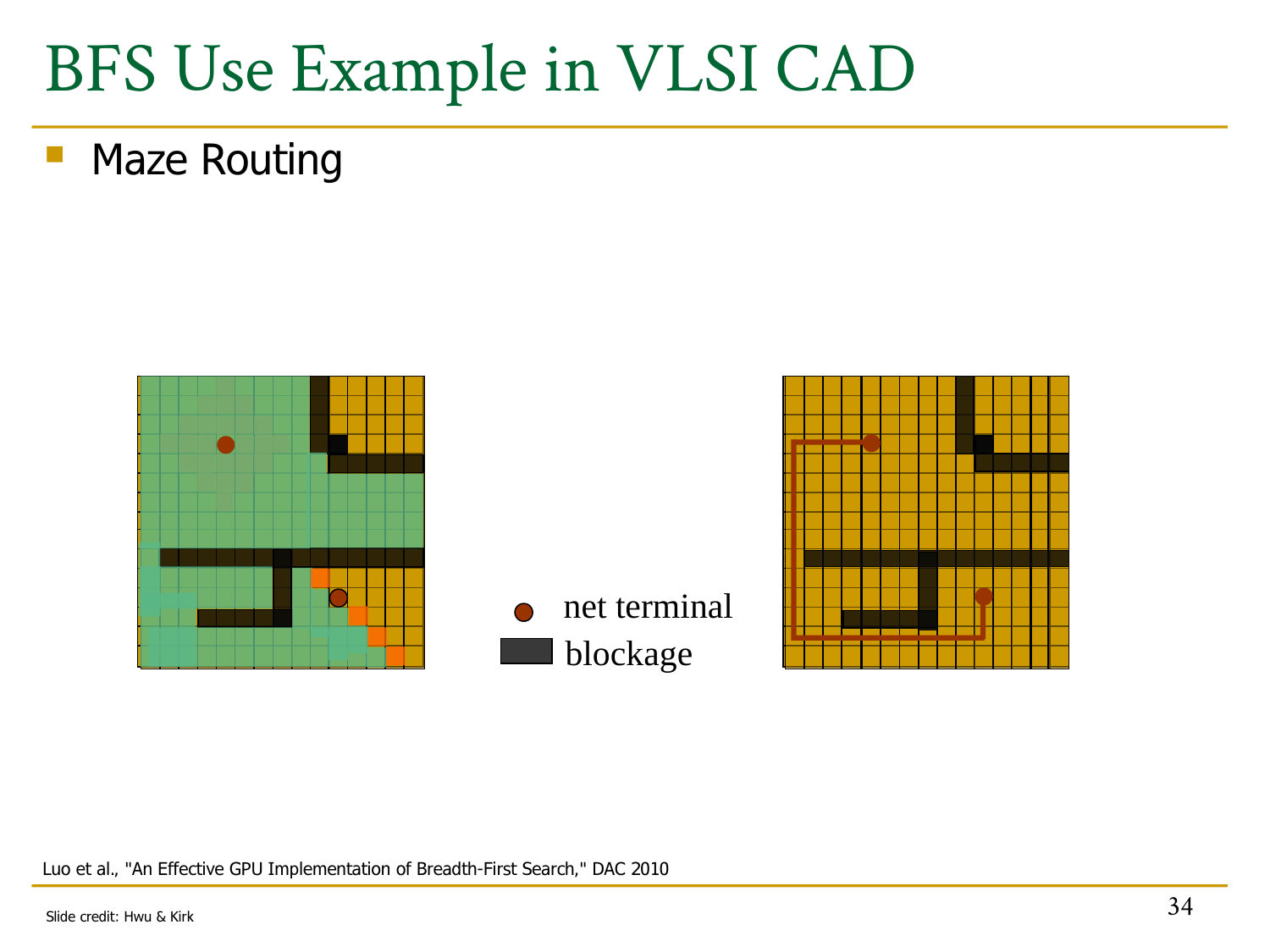

# BFS Use Example in VLSI CAD
Maze Routing

 net terminal

 blockage

Luo et al., "An Effective GPU Implementation of Breadth-First Search," DAC 2010
34
Slide credit: Hwu & Kirk